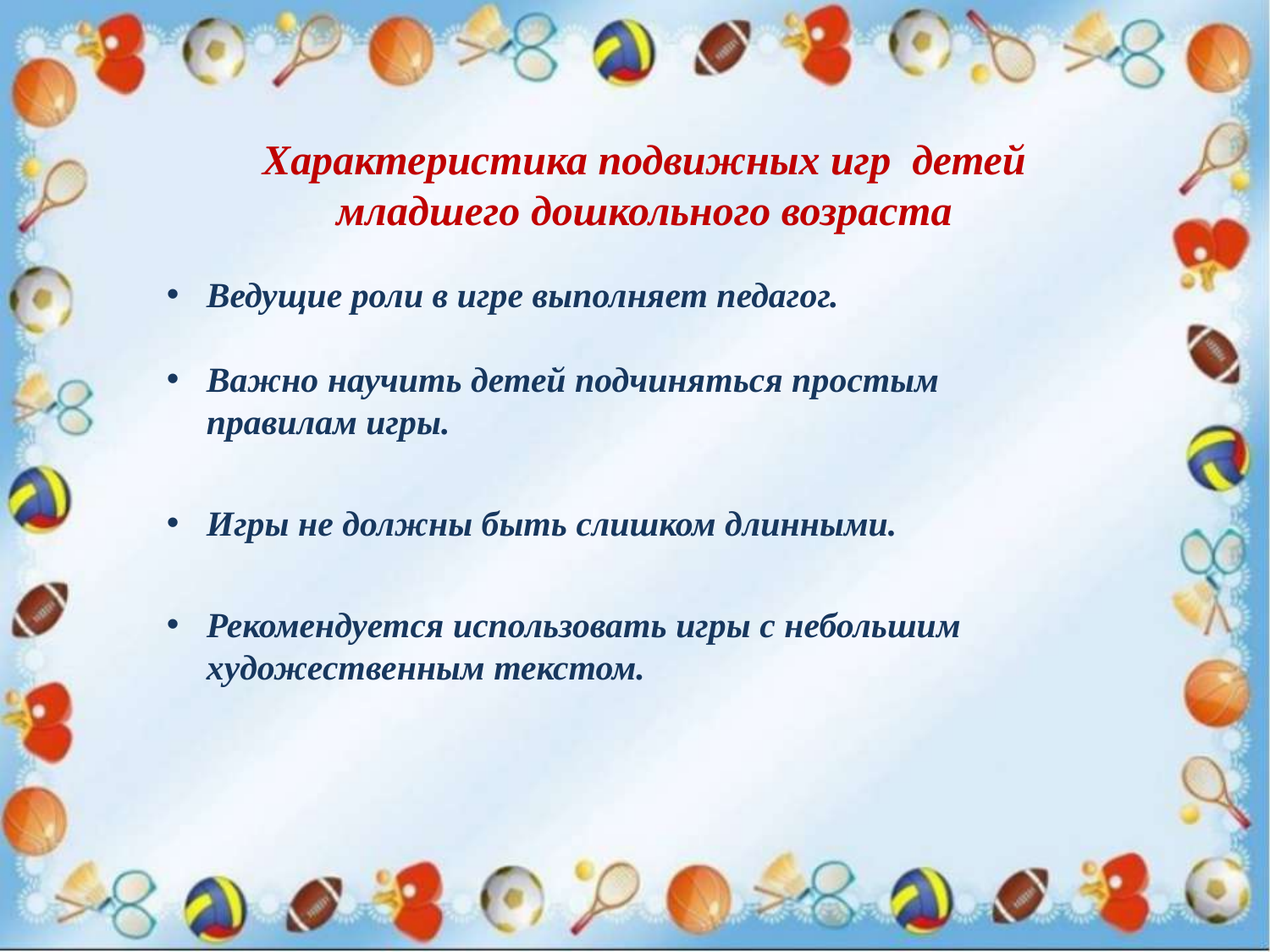

Характеристика подвижных игр  детей младшего дошкольного возраста
Ведущие роли в игре выполняет педагог.

Важно научить детей подчиняться простым правилам игры.

Игры не должны быть слишком длинными.

Рекомендуется использовать игры с небольшим художественным текстом.